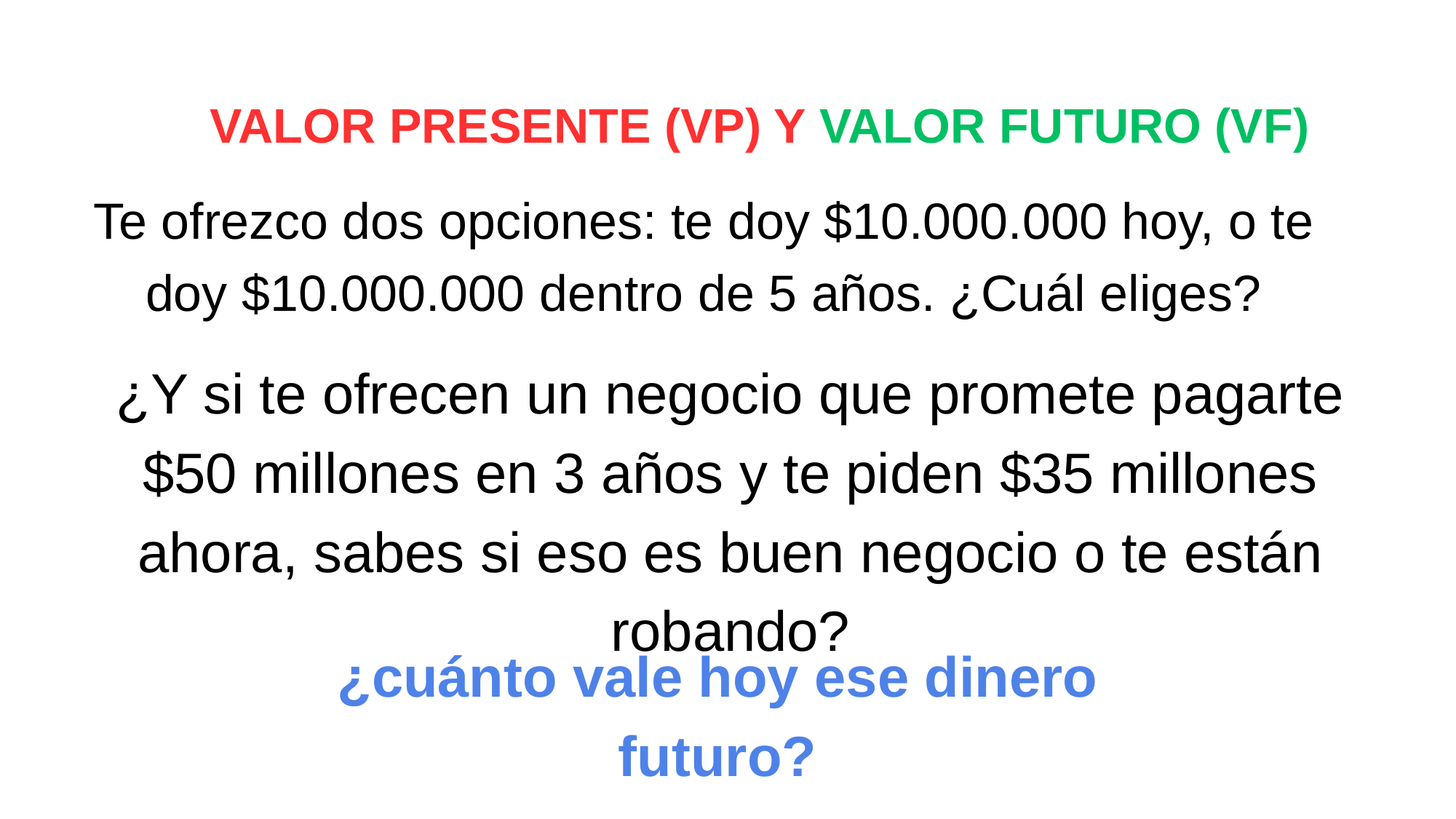

VALOR PRESENTE (VP) Y VALOR FUTURO (VF)
Te ofrezco dos opciones: te doy $10.000.000 hoy, o te doy $10.000.000 dentro de 5 años. ¿Cuál eliges?
¿Y si te ofrecen un negocio que promete pagarte $50 millones en 3 años y te piden $35 millones ahora, sabes si eso es buen negocio o te están robando?
¿cuánto vale hoy ese dinero futuro?